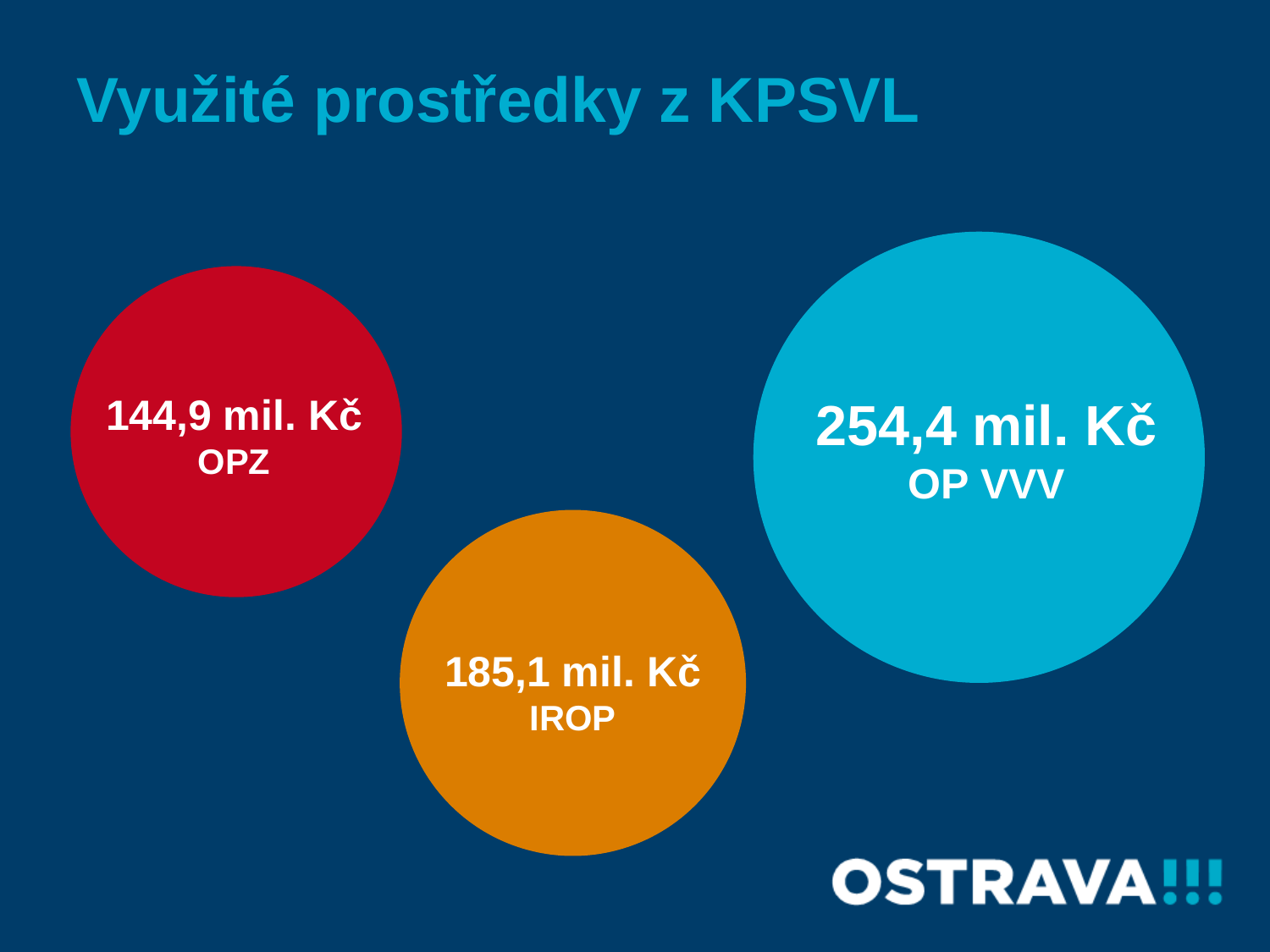

# Využité prostředky z KPSVL

144,9 mil. Kč
OPZ
254,4 mil. Kč
OP VVV

185,1 mil. Kč
IROP